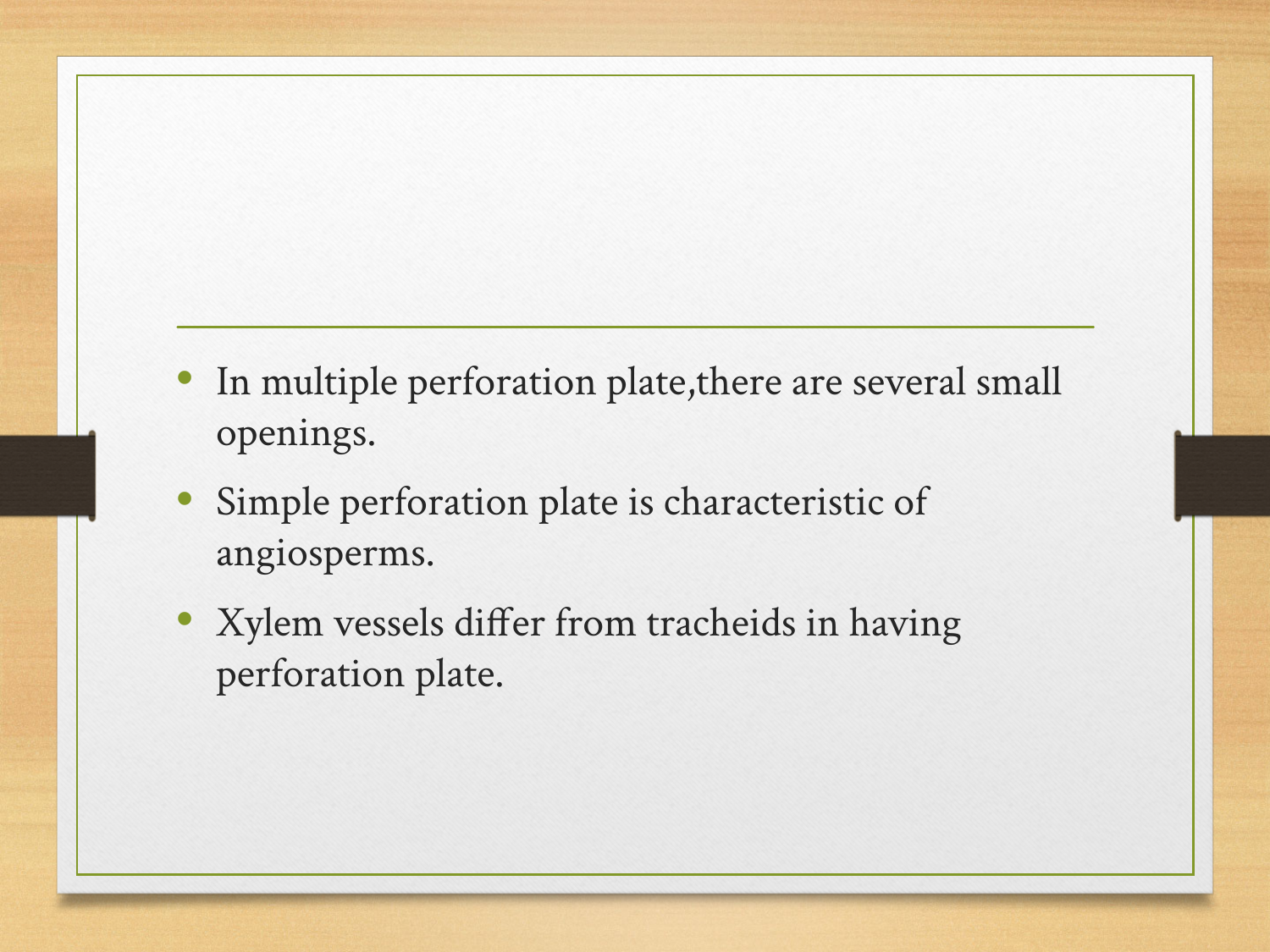

#
In multiple perforation plate,there are several small openings.
Simple perforation plate is characteristic of angiosperms.
Xylem vessels differ from tracheids in having perforation plate.